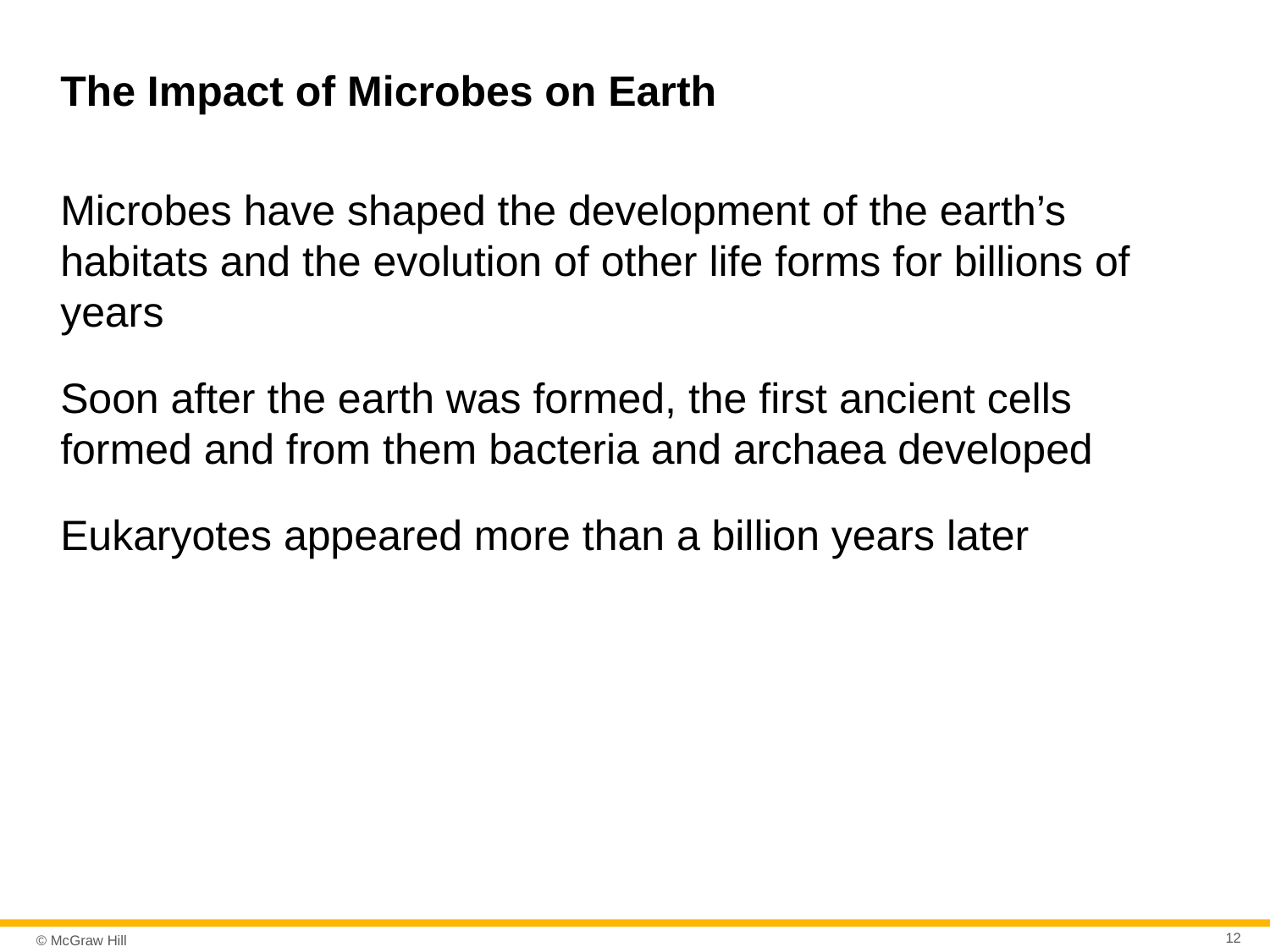

# The Impact of Microbes on Earth
Microbes have shaped the development of the earth’s habitats and the evolution of other life forms for billions of years
Soon after the earth was formed, the first ancient cells formed and from them bacteria and archaea developed
Eukaryotes appeared more than a billion years later